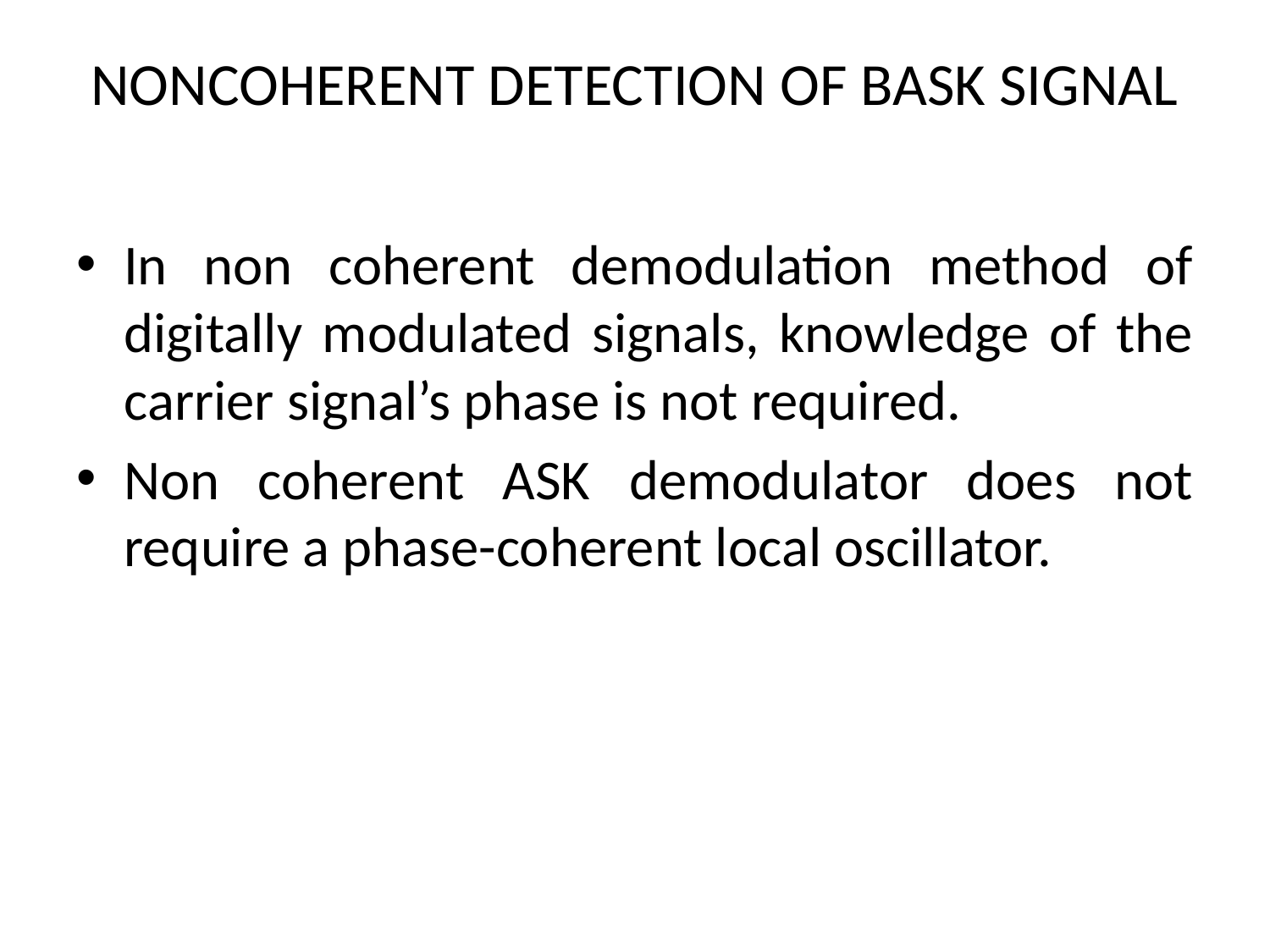

# NONCOHERENT DETECTION OF BASK SIGNAL
In non coherent demodulation method of digitally modulated signals, knowledge of the carrier signal’s phase is not required.
Non coherent ASK demodulator does not require a phase-coherent local oscillator.